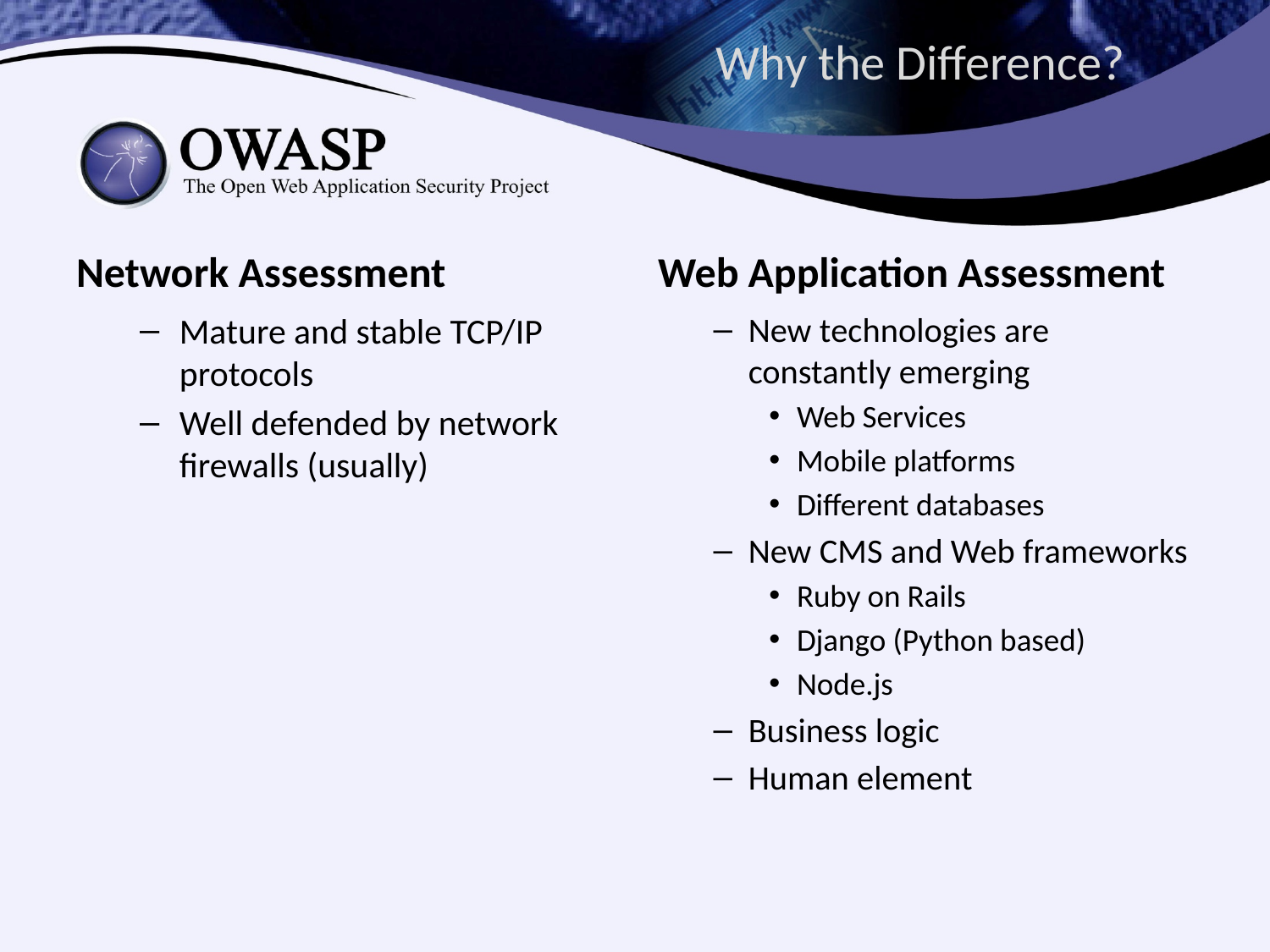

# Why the Difference?
Network Assessment
Web Application Assessment
Mature and stable TCP/IP protocols
Well defended by network firewalls (usually)

New technologies are constantly emerging
Web Services
Mobile platforms
Different databases
New CMS and Web frameworks
Ruby on Rails
Django (Python based)
Node.js
Business logic
Human element